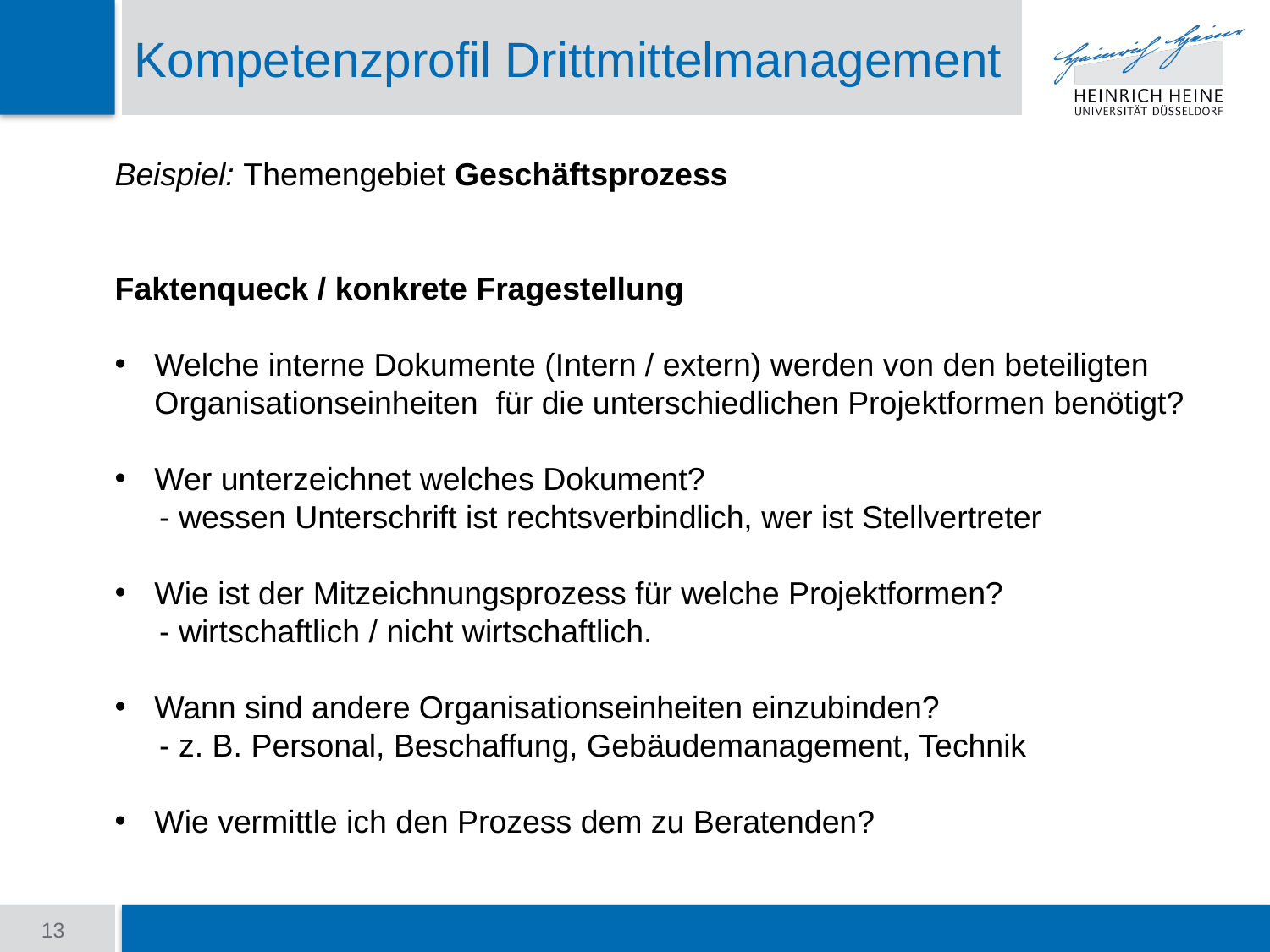

# Kompetenzprofil Drittmittelmanagement
Beispiel: Themengebiet Geschäftsprozess

Faktenqueck / konkrete Fragestellung

Welche interne Dokumente (Intern / extern) werden von den beteiligten Organisationseinheiten  für die unterschiedlichen Projektformen benötigt?

Wer unterzeichnet welches Dokument?
     - wessen Unterschrift ist rechtsverbindlich, wer ist Stellvertreter

Wie ist der Mitzeichnungsprozess für welche Projektformen?
     - wirtschaftlich / nicht wirtschaftlich.

Wann sind andere Organisationseinheiten einzubinden?
     - z. B. Personal, Beschaffung, Gebäudemanagement, Technik

Wie vermittle ich den Prozess dem zu Beratenden?

13